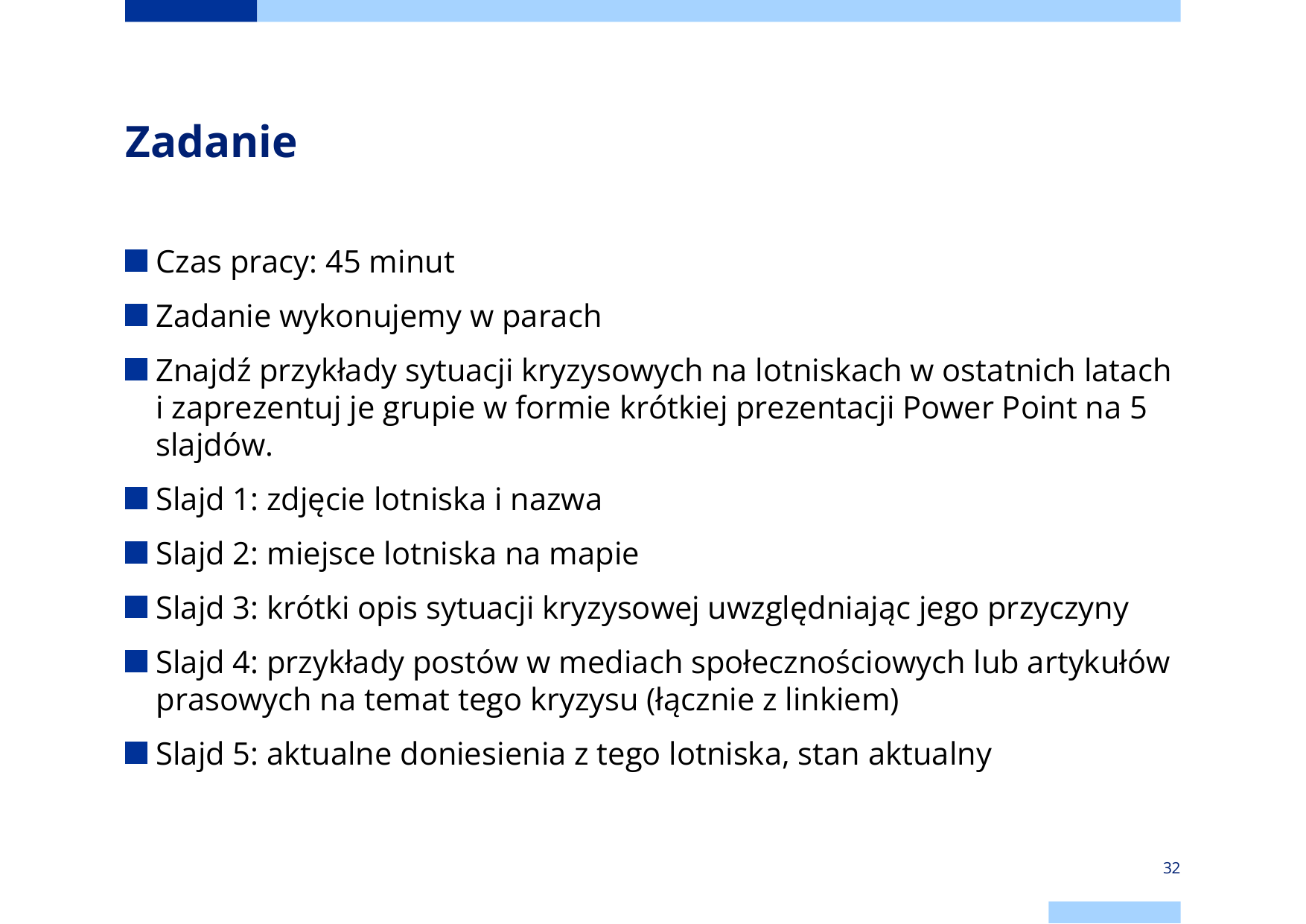

# Zadanie
Czas pracy: 45 minut
Zadanie wykonujemy w parach
Znajdź przykłady sytuacji kryzysowych na lotniskach w ostatnich latach i zaprezentuj je grupie w formie krótkiej prezentacji Power Point na 5 slajdów.
Slajd 1: zdjęcie lotniska i nazwa
Slajd 2: miejsce lotniska na mapie
Slajd 3: krótki opis sytuacji kryzysowej uwzględniając jego przyczyny
Slajd 4: przykłady postów w mediach społecznościowych lub artykułów prasowych na temat tego kryzysu (łącznie z linkiem)
Slajd 5: aktualne doniesienia z tego lotniska, stan aktualny
32